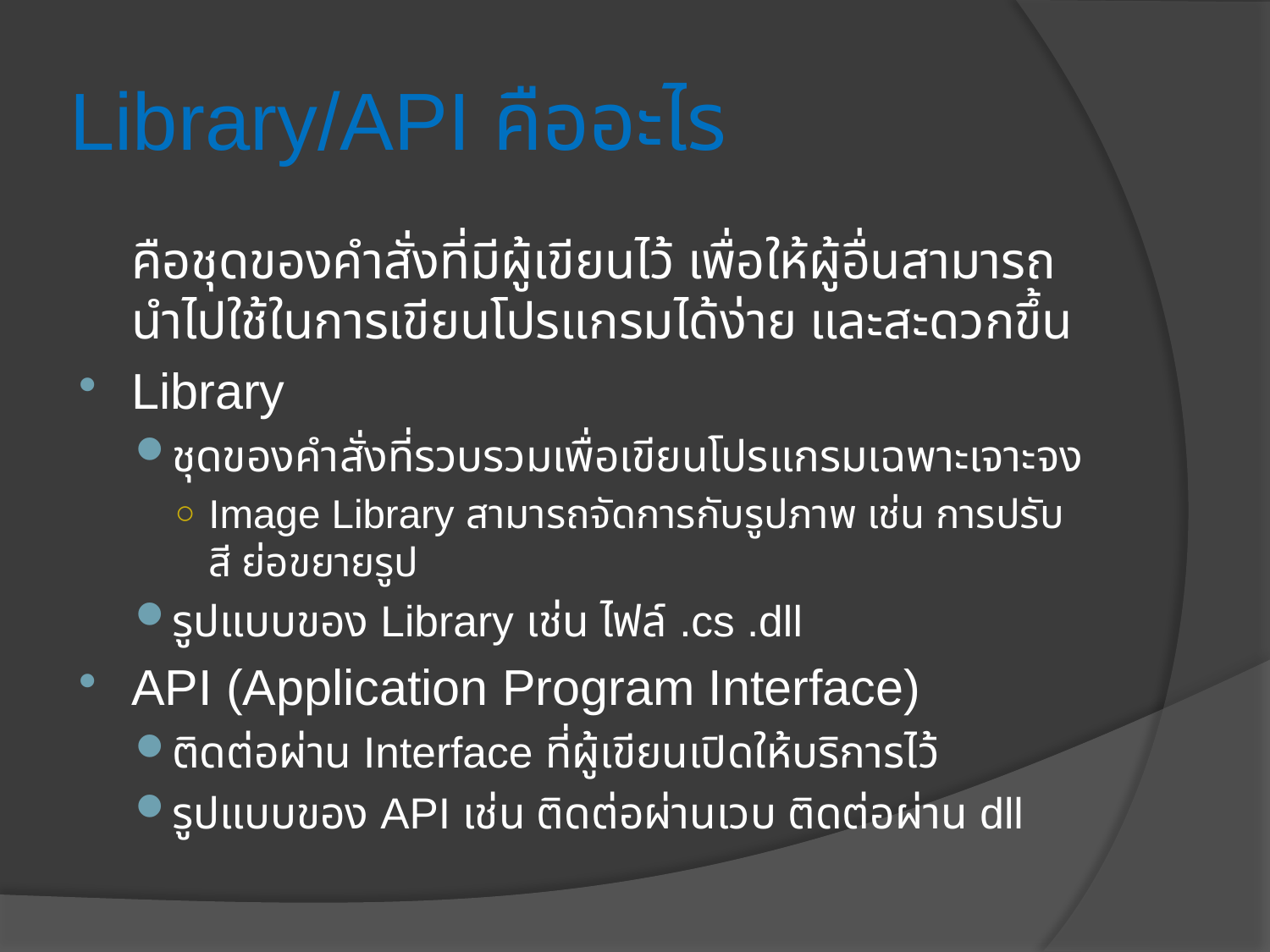

# Library/API คืออะไร
		คือชุดของคำสั่งที่มีผู้เขียนไว้ เพื่อให้ผู้อื่นสามารถนำไปใช้ในการเขียนโปรแกรมได้ง่าย และสะดวกขึ้น
Library
ชุดของคำสั่งที่รวบรวมเพื่อเขียนโปรแกรมเฉพาะเจาะจง
Image Library สามารถจัดการกับรูปภาพ เช่น การปรับสี ย่อขยายรูป
รูปแบบของ Library เช่น ไฟล์ .cs .dll
API (Application Program Interface)
ติดต่อผ่าน Interface ที่ผู้เขียนเปิดให้บริการไว้
รูปแบบของ API เช่น ติดต่อผ่านเวบ ติดต่อผ่าน dll